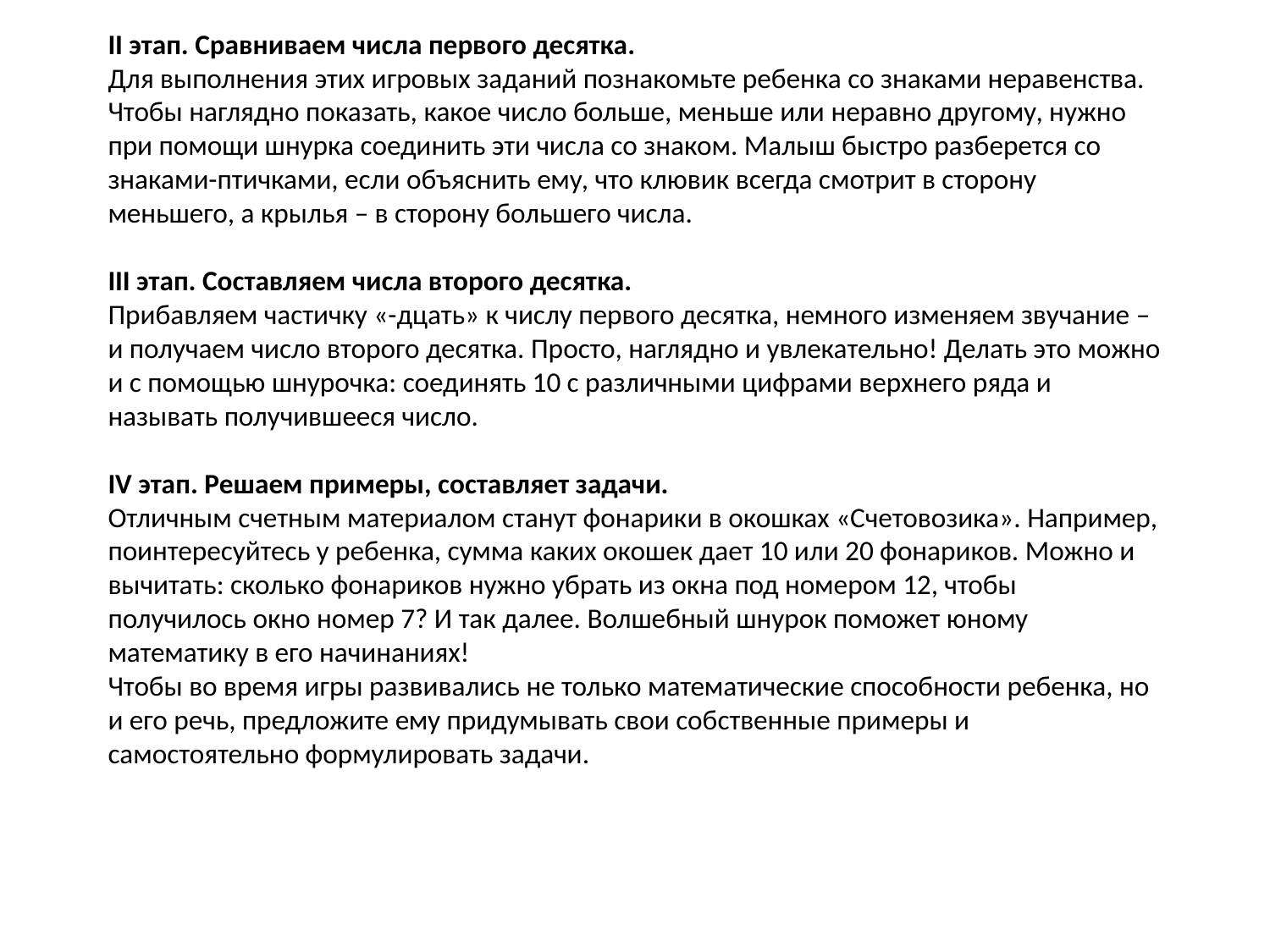

# II этап. Сравниваем числа первого десятка. Для выполнения этих игровых заданий познакомьте ребенка со знаками неравенства. Чтобы наглядно показать, какое число больше, меньше или неравно другому, нужно при помощи шнурка соединить эти числа со знаком. Малыш быстро разберется со знаками-птичками, если объяснить ему, что клювик всегда смотрит в сторону меньшего, а крылья – в сторону большего числа. III этап. Составляем числа второго десятка. Прибавляем частичку «-дцать» к числу первого десятка, немного изменяем звучание – и получаем число второго десятка. Просто, наглядно и увлекательно! Делать это можно и с помощью шнурочка: соединять 10 с различными цифрами верхнего ряда и называть получившееся число. IV этап. Решаем примеры, составляет задачи. Отличным счетным материалом станут фонарики в окошках «Счетовозика». Например, поинтересуйтесь у ребенка, сумма каких окошек дает 10 или 20 фонариков. Можно и вычитать: сколько фонариков нужно убрать из окна под номером 12, чтобы получилось окно номер 7? И так далее. Волшебный шнурок поможет юному математику в его начинаниях! Чтобы во время игры развивались не только математические способности ребенка, но и его речь, предложите ему придумывать свои собственные примеры и самостоятельно формулировать задачи.